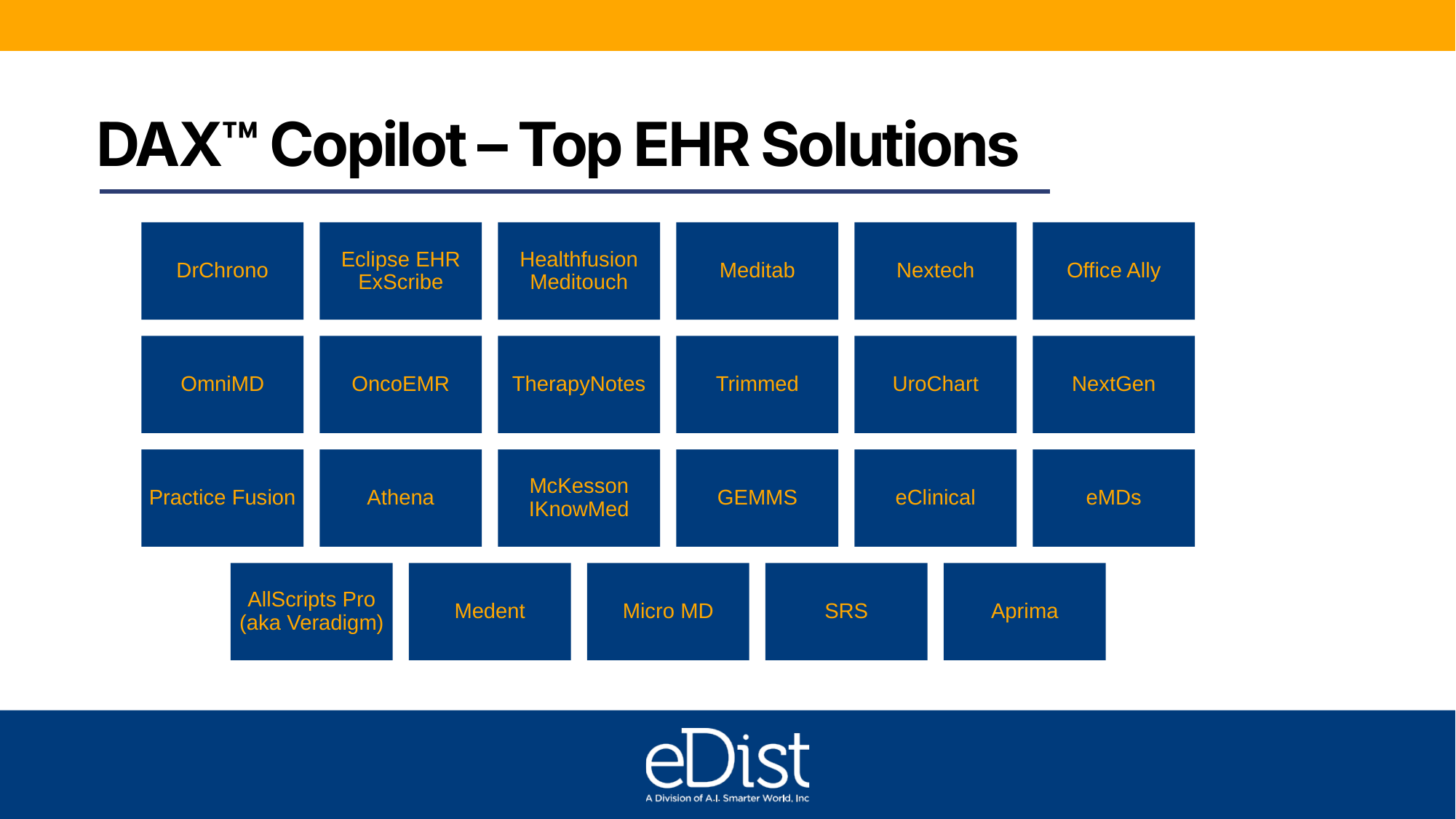

# DAX™ Copilot – Top EHR Solutions
DrChrono
Eclipse EHR ExScribe
Healthfusion Meditouch
Meditab
Nextech
Office Ally
OmniMD
OncoEMR
TherapyNotes
Trimmed
UroChart
NextGen
Practice Fusion
Athena
McKesson IKnowMed
GEMMS
eClinical
eMDs
AllScripts Pro (aka Veradigm)
Medent
Micro MD
SRS
Aprima